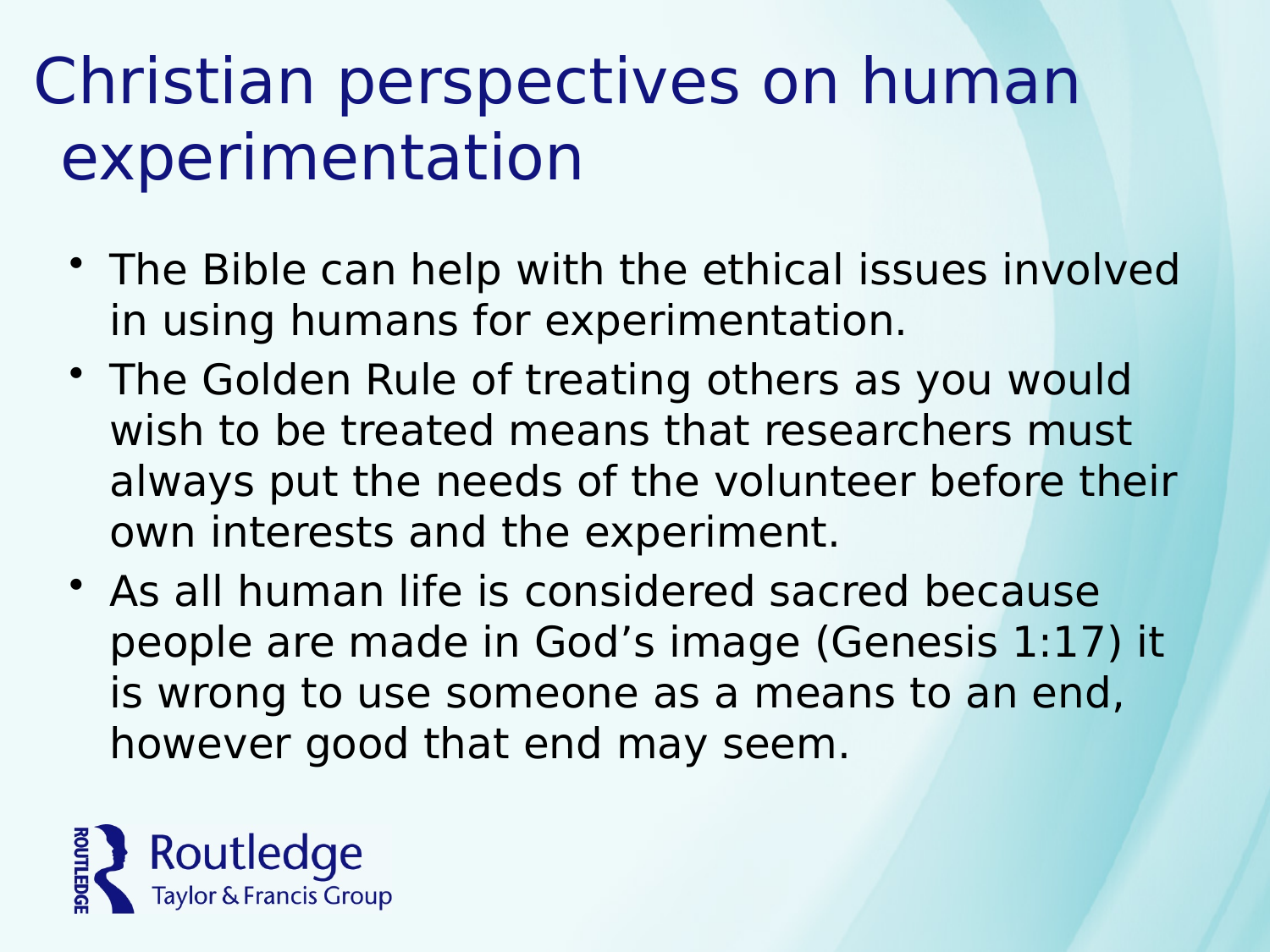

# Christian perspectives on human experimentation
The Bible can help with the ethical issues involved in using humans for experimentation.
The Golden Rule of treating others as you would wish to be treated means that researchers must always put the needs of the volunteer before their own interests and the experiment.
As all human life is considered sacred because people are made in God’s image (Genesis 1:17) it is wrong to use someone as a means to an end, however good that end may seem.